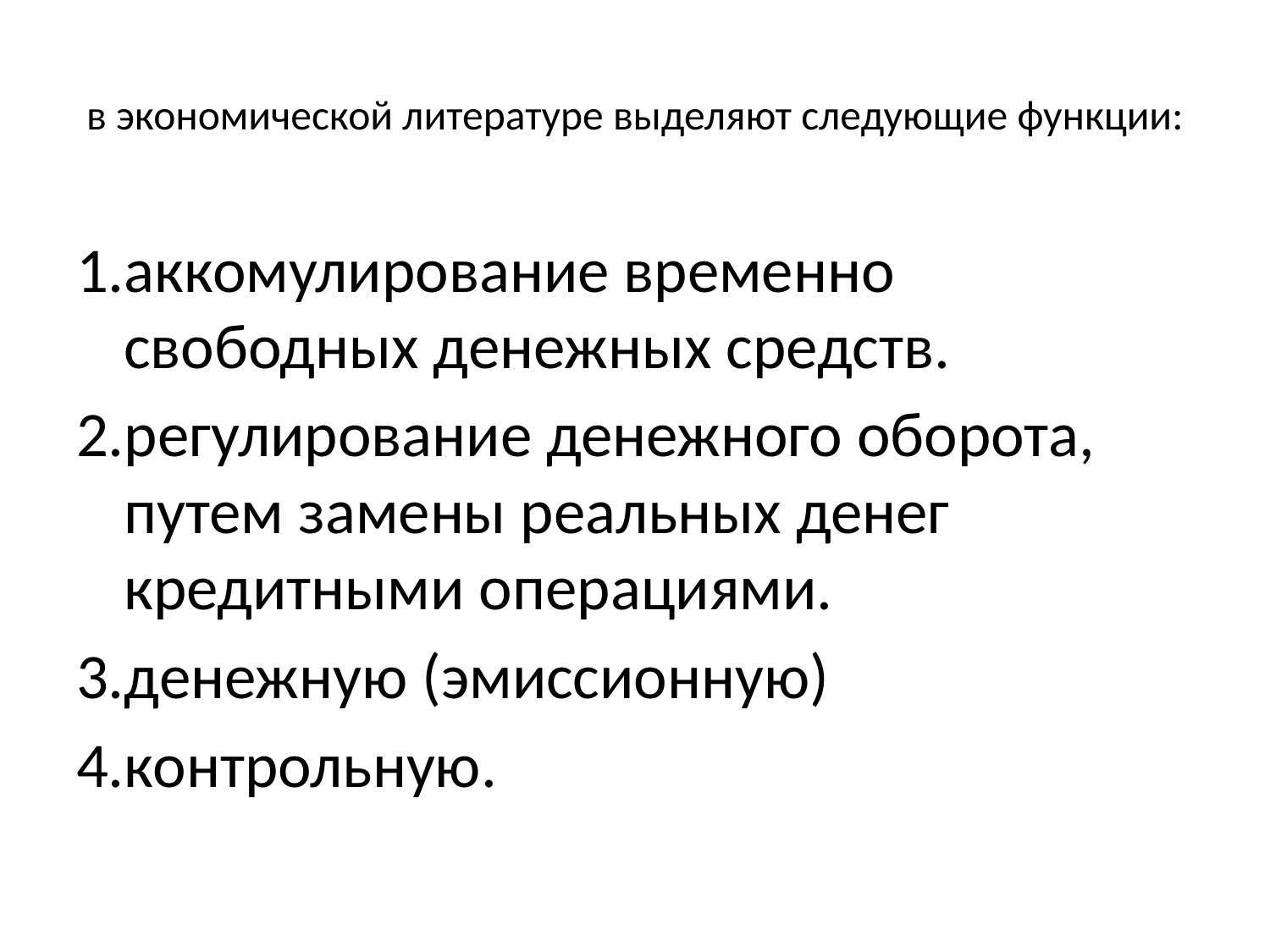

# в экономической литературе выделяют следующие функции:
1.аккомулирование временно свободных денежных средств.
2.регулирование денежного оборота, путем замены реальных денег кредитными операциями.
3.денежную (эмиссионную)
4.контрольную.